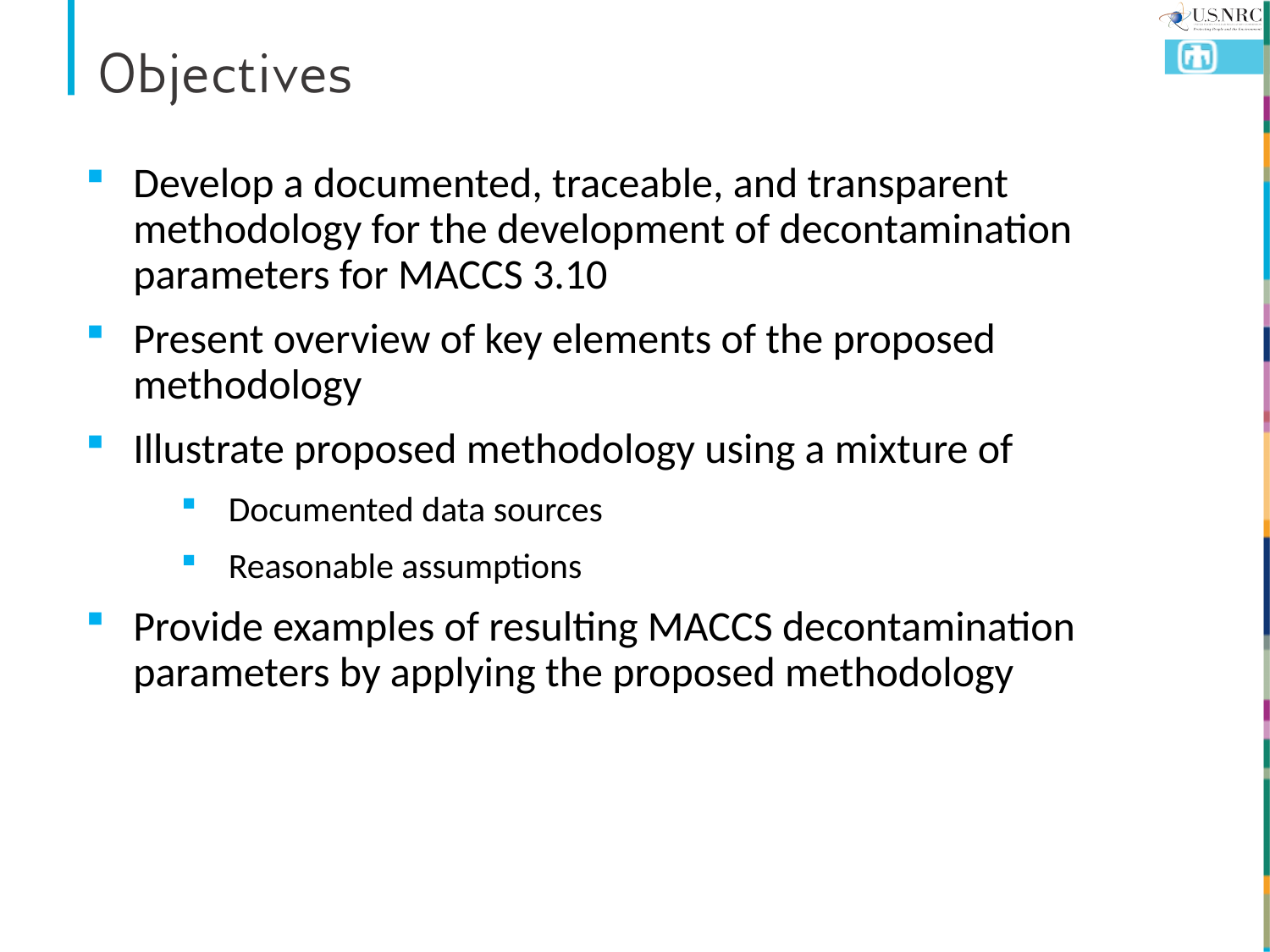

# Objectives
Develop a documented, traceable, and transparent methodology for the development of decontamination parameters for MACCS 3.10
Present overview of key elements of the proposed methodology
Illustrate proposed methodology using a mixture of
Documented data sources
Reasonable assumptions
Provide examples of resulting MACCS decontamination parameters by applying the proposed methodology